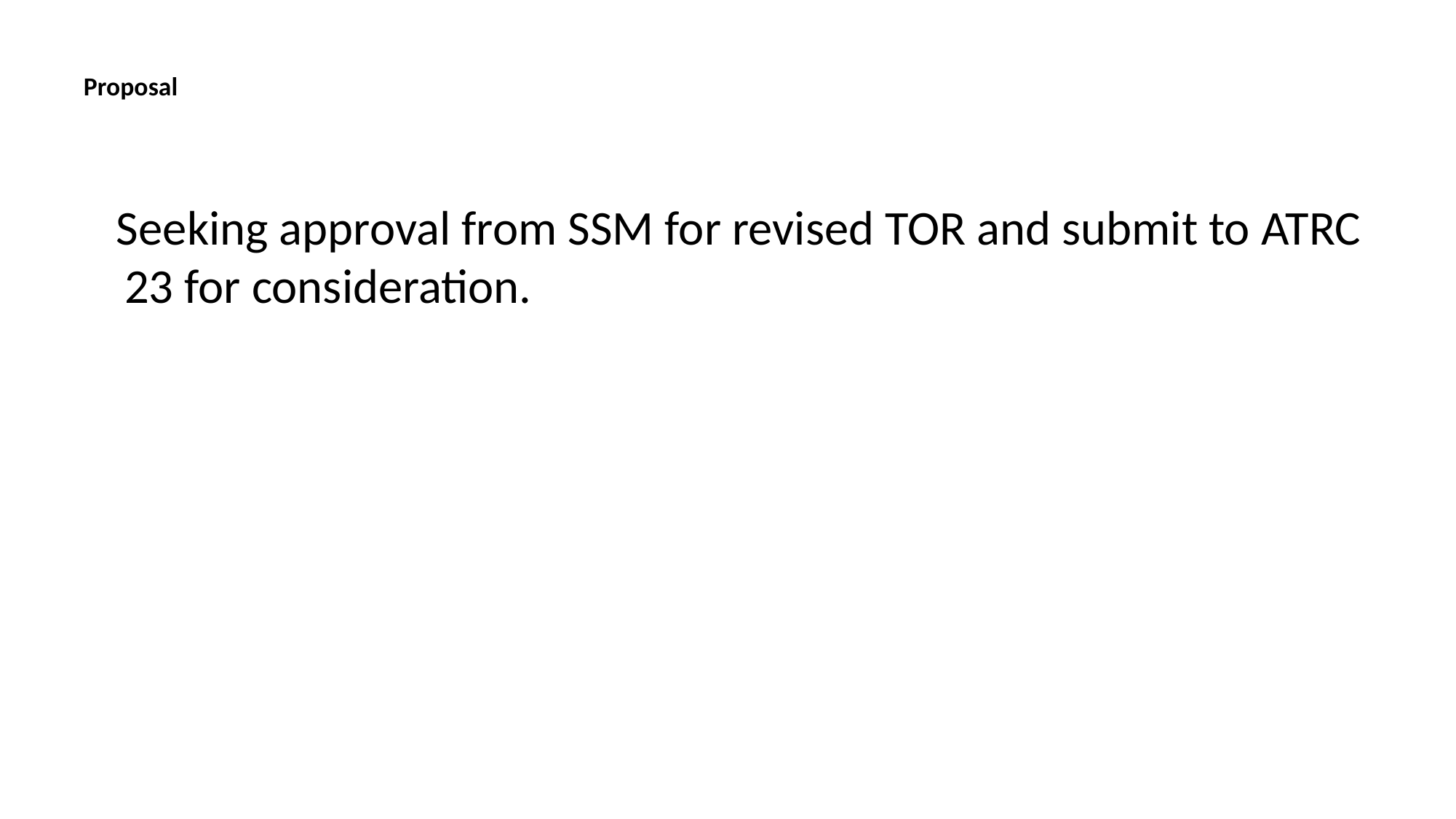

# Proposal
   Seeking approval from SSM for revised TOR and submit to ATRC 23 for consideration.